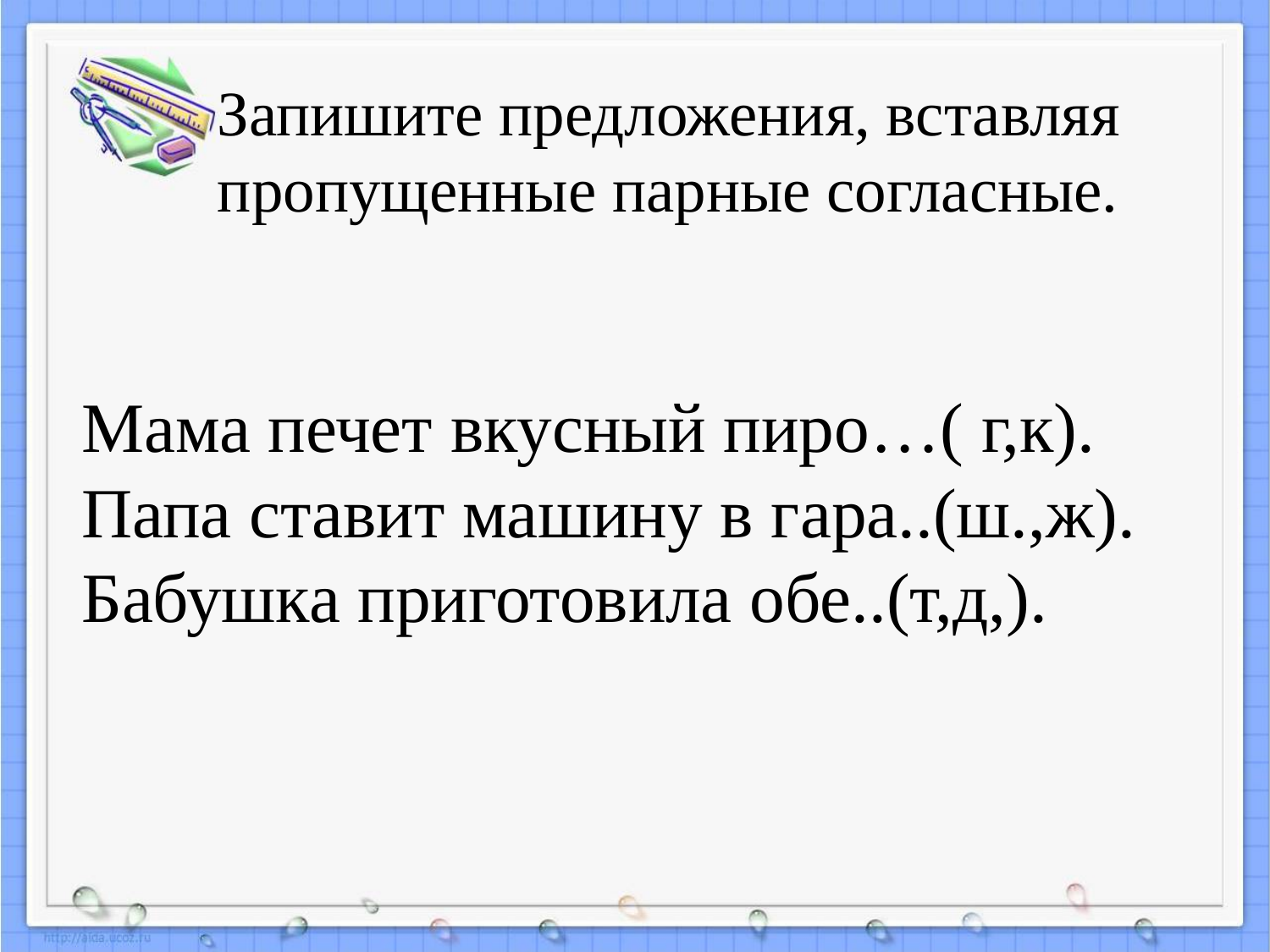

Запишите предложения, вставляя пропущенные парные согласные.
Мама печет вкусный пиро…( г,к).
Папа ставит машину в гара..(ш.,ж).
Бабушка приготовила обе..(т,д,).